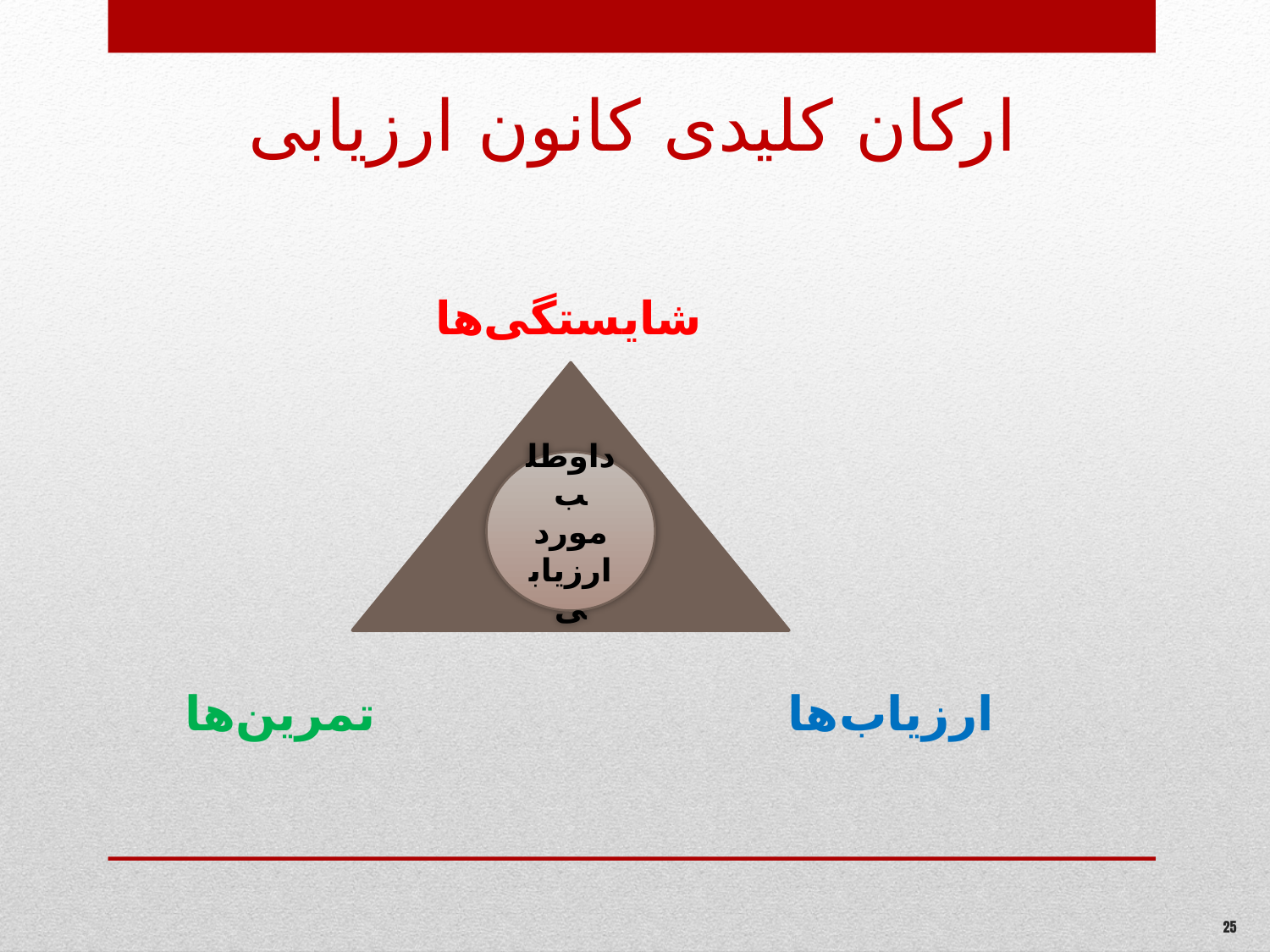

# ارکان کلیدی کانون ارزیابی

شایستگی‌‌‌ها

	ارزیاب‌‌‌ها                         تمرین‌‌‌ها

داوطلب مورد ارزیابی
25